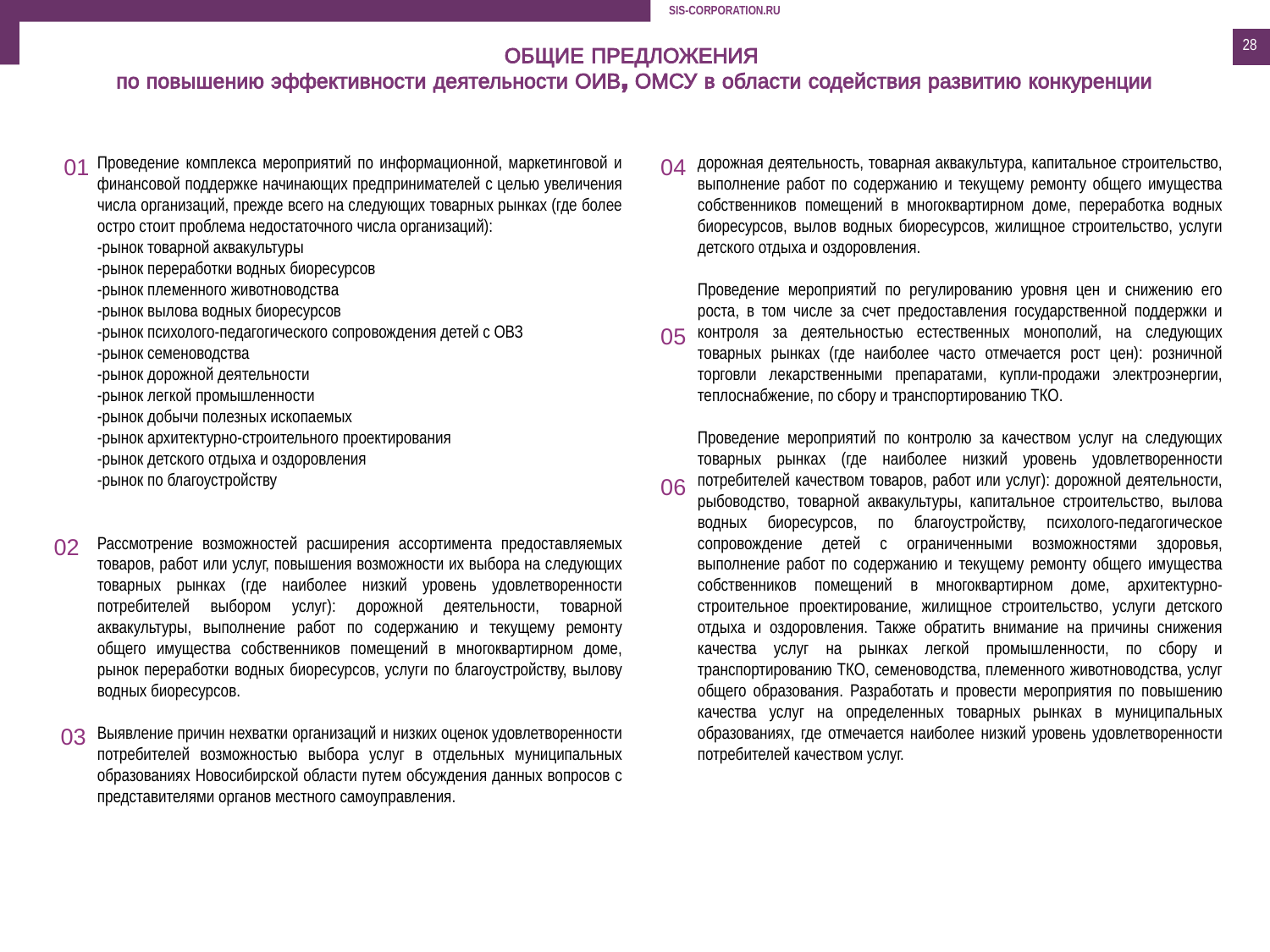

28
ОБЩИЕ ПРЕДЛОЖЕНИЯ
по повышению эффективности деятельности ОИВ, ОМСУ в области содействия развитию конкуренции
Проведение комплекса мероприятий по информационной, маркетинговой и финансовой поддержке начинающих предпринимателей с целью увеличения числа организаций, прежде всего на следующих товарных рынках (где более остро стоит проблема недостаточного числа организаций):
-рынок товарной аквакультуры
-рынок переработки водных биоресурсов
-рынок племенного животноводства
-рынок вылова водных биоресурсов
-рынок психолого-педагогического сопровождения детей с ОВЗ
-рынок семеноводства
-рынок дорожной деятельности
-рынок легкой промышленности
-рынок добычи полезных ископаемых
-рынок архитектурно-строительного проектирования
-рынок детского отдыха и оздоровления
-рынок по благоустройству

Рассмотрение возможностей расширения ассортимента предоставляемых товаров, работ или услуг, повышения возможности их выбора на следующих товарных рынках (где наиболее низкий уровень удовлетворенности потребителей выбором услуг): дорожной деятельности, товарной аквакультуры, выполнение работ по содержанию и текущему ремонту общего имущества собственников помещений в многоквартирном доме, рынок переработки водных биоресурсов, услуги по благоустройству, вылову водных биоресурсов.

Выявление причин нехватки организаций и низких оценок удовлетворенности потребителей возможностью выбора услуг в отдельных муниципальных образованиях Новосибирской области путем обсуждения данных вопросов с представителями органов местного самоуправления.

Проведение контроля ценообразования на следующих товарных рынках (где наиболее низкий уровень удовлетворенности потребителей уровнем цен): дорожная деятельность, товарная аквакультура, капитальное строительство, выполнение работ по содержанию и текущему ремонту общего имущества собственников помещений в многоквартирном доме, переработка водных биоресурсов, вылов водных биоресурсов, жилищное строительство, услуги детского отдыха и оздоровления.

Проведение мероприятий по регулированию уровня цен и снижению его роста, в том числе за счет предоставления государственной поддержки и контроля за деятельностью естественных монополий, на следующих товарных рынках (где наиболее часто отмечается рост цен): розничной торговли лекарственными препаратами, купли-продажи электроэнергии, теплоснабжение, по сбору и транспортированию ТКО.

Проведение мероприятий по контролю за качеством услуг на следующих товарных рынках (где наиболее низкий уровень удовлетворенности потребителей качеством товаров, работ или услуг): дорожной деятельности, рыбоводство, товарной аквакультуры, капитальное строительство, вылова водных биоресурсов, по благоустройству, психолого-педагогическое сопровождение детей с ограниченными возможностями здоровья, выполнение работ по содержанию и текущему ремонту общего имущества собственников помещений в многоквартирном доме, архитектурно-строительное проектирование, жилищное строительство, услуги детского отдыха и оздоровления. Также обратить внимание на причины снижения качества услуг на рынках легкой промышленности, по сбору и транспортированию ТКО, семеноводства, племенного животноводства, услуг общего образования. Разработать и провести мероприятия по повышению качества услуг на определенных товарных рынках в муниципальных образованиях, где отмечается наиболее низкий уровень удовлетворенности потребителей качеством услуг.

01
04
05
06
02
03